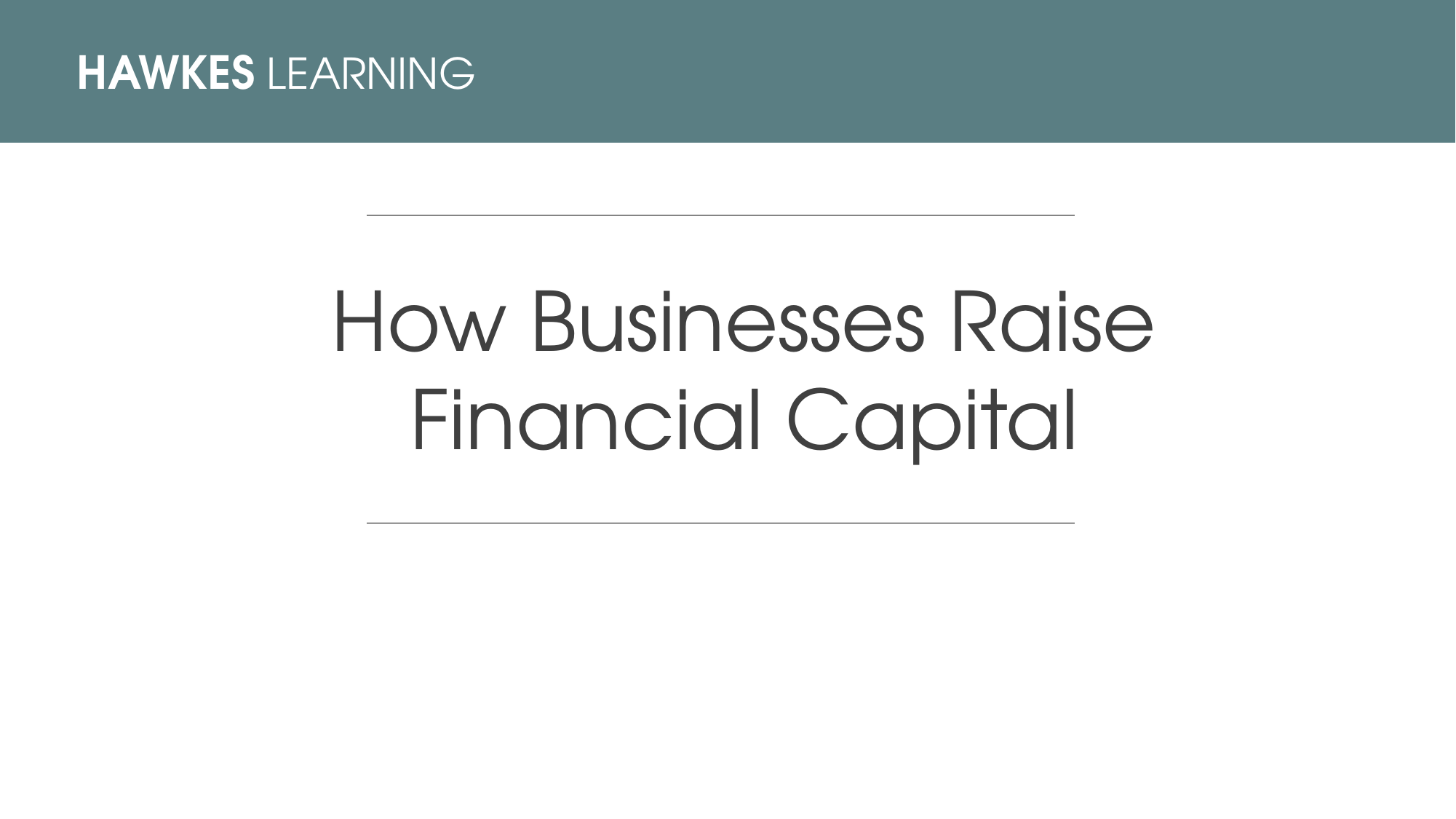

HAWKES LEARNING
How Businesses Raise Financial Capital